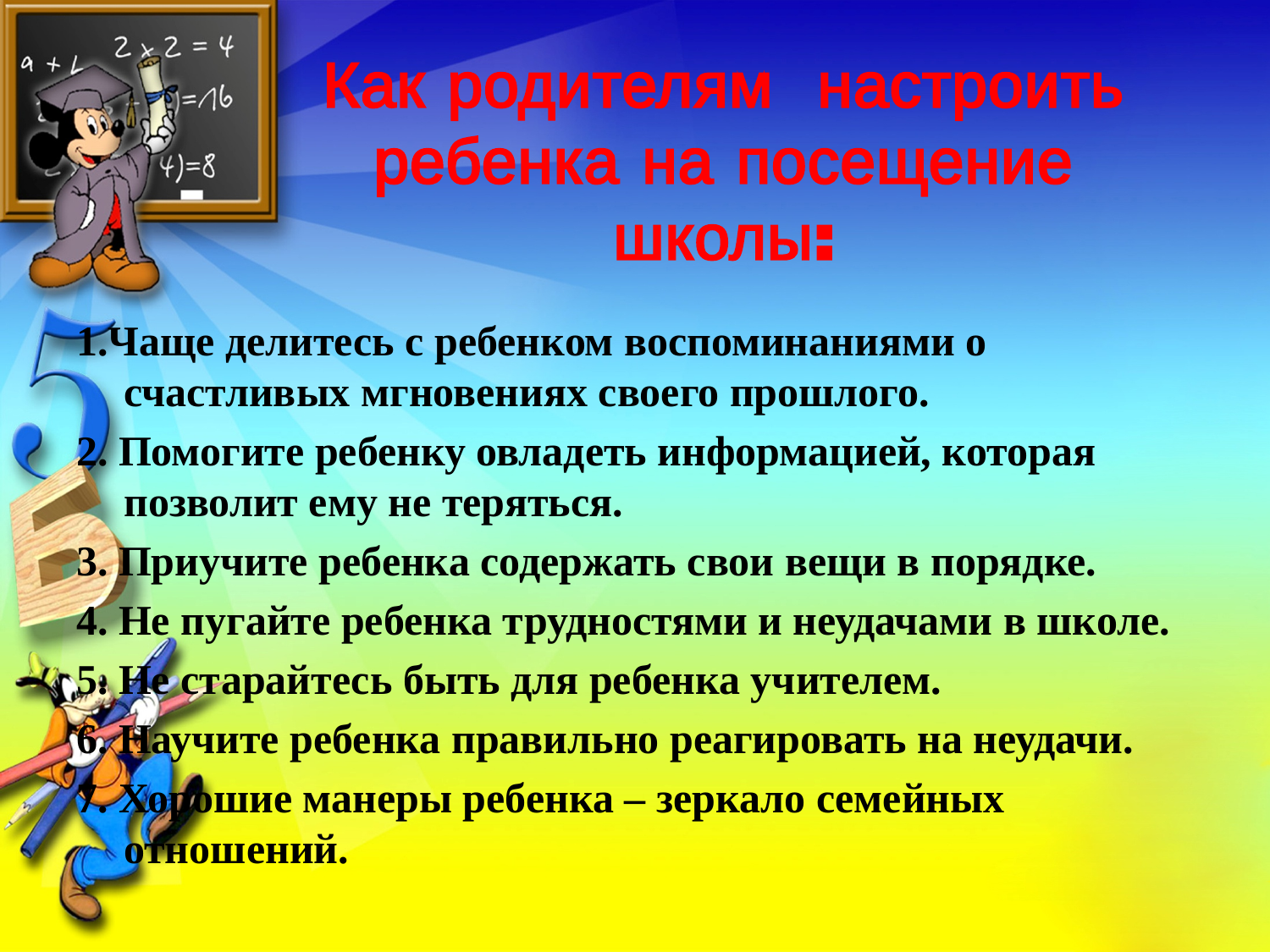

# Как родителям  настроить ребенка на посещение школы:
1.Чаще делитесь с ребенком воспоминаниями о счастливых мгновениях своего прошлого.
2. Помогите ребенку овладеть информацией, которая позволит ему не теряться.
3. Приучите ребенка содержать свои вещи в порядке.
4. Не пугайте ребенка трудностями и неудачами в школе.
5. Не старайтесь быть для ребенка учителем.
6. Научите ребенка правильно реагировать на неудачи.
7. Хорошие манеры ребенка – зеркало семейных отношений.